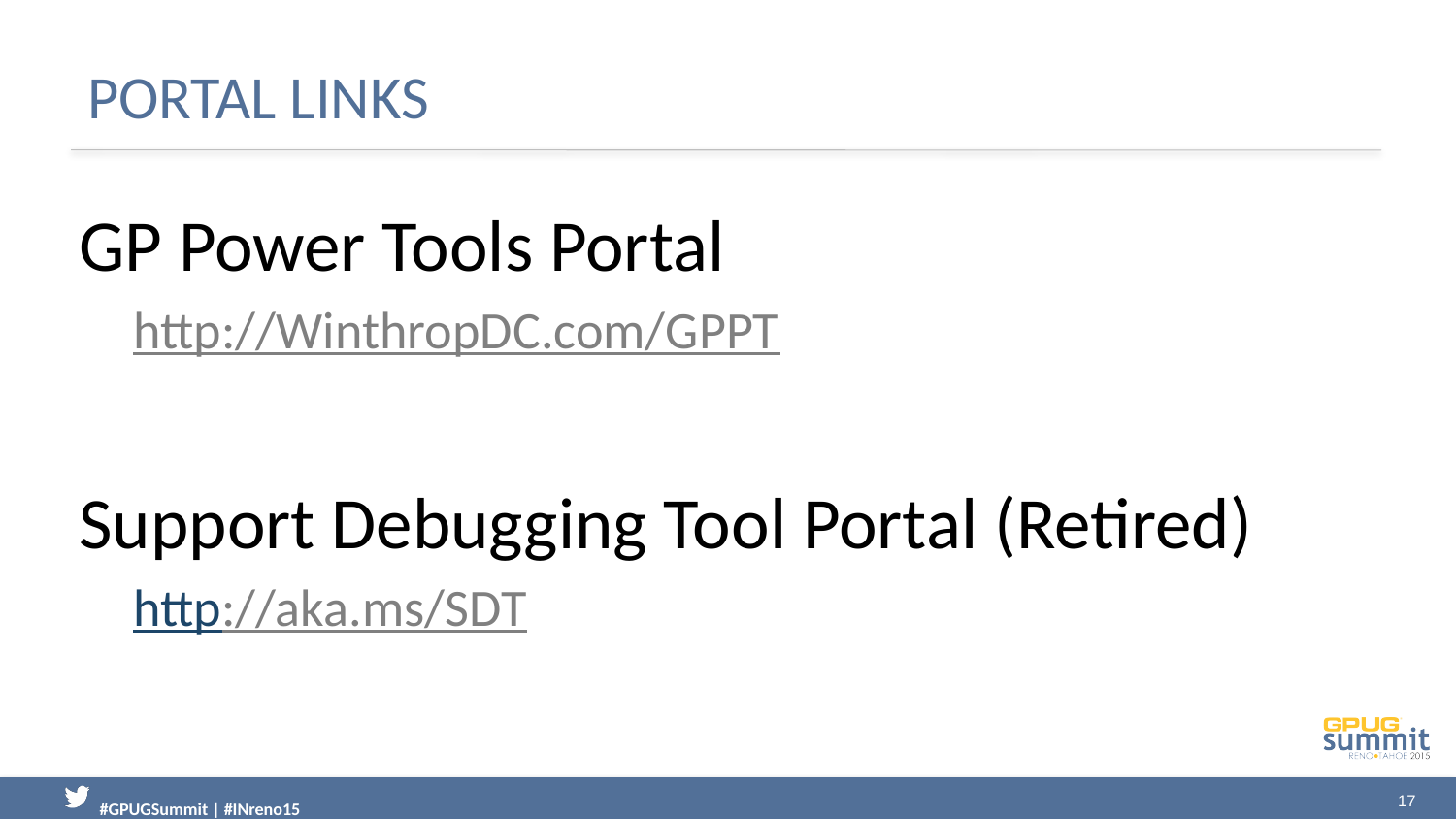

# Portal Links
GP Power Tools Portal
http://WinthropDC.com/GPPT

Support Debugging Tool Portal (Retired)
http://aka.ms/SDT

17